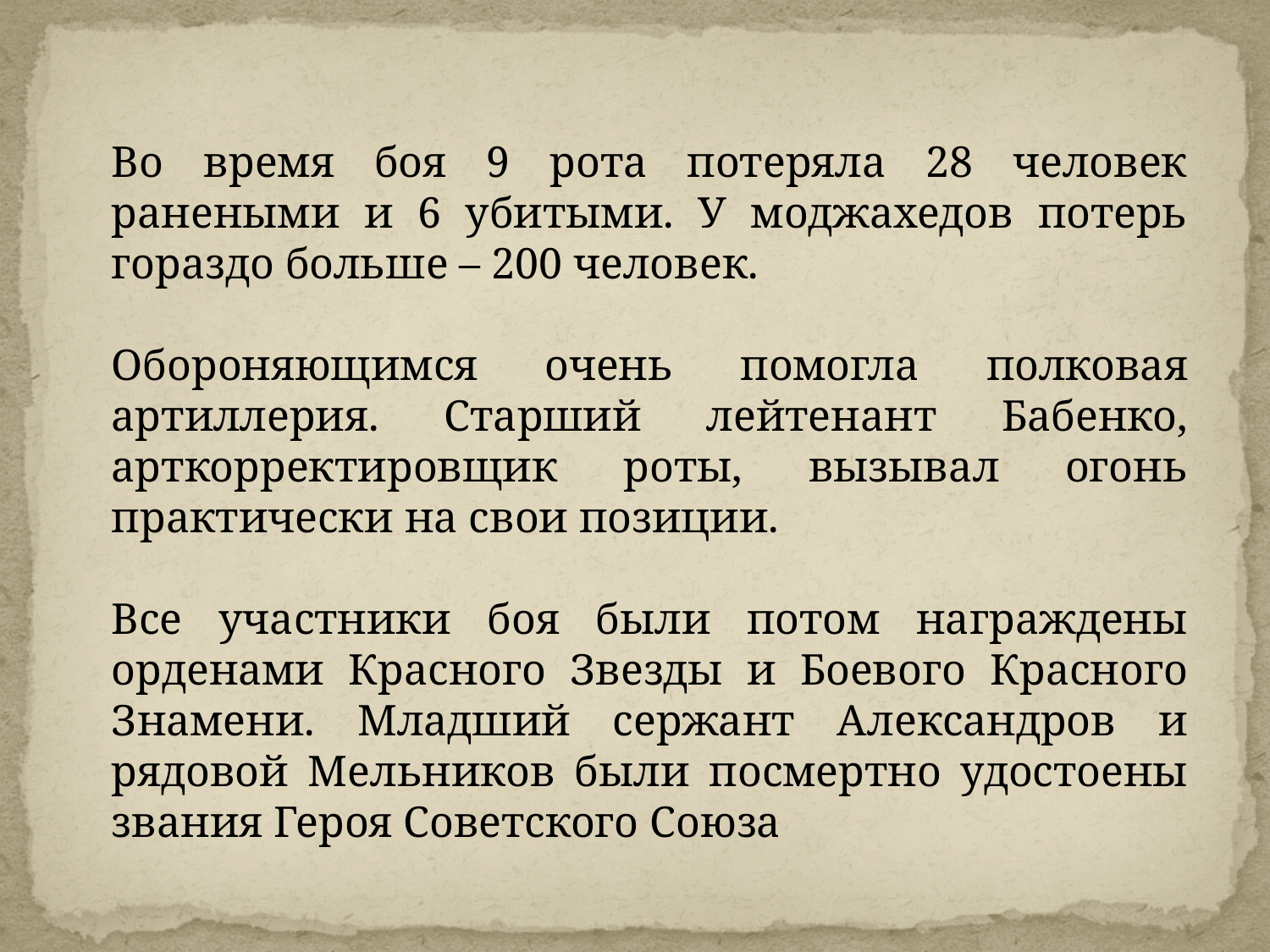

Во время боя 9 рота потеряла 28 человек ранеными и 6 убитыми. У моджахедов потерь гораздо больше – 200 человек.

Обороняющимся очень помогла полковая артиллерия. Старший лейтенант Бабенко, арткорректировщик роты, вызывал огонь практически на свои позиции.

Все участники боя были потом награждены орденами Красного Звезды и Боевого Красного Знамени. Младший сержант Александров и рядовой Мельников были посмертно удостоены звания Героя Советского Союза